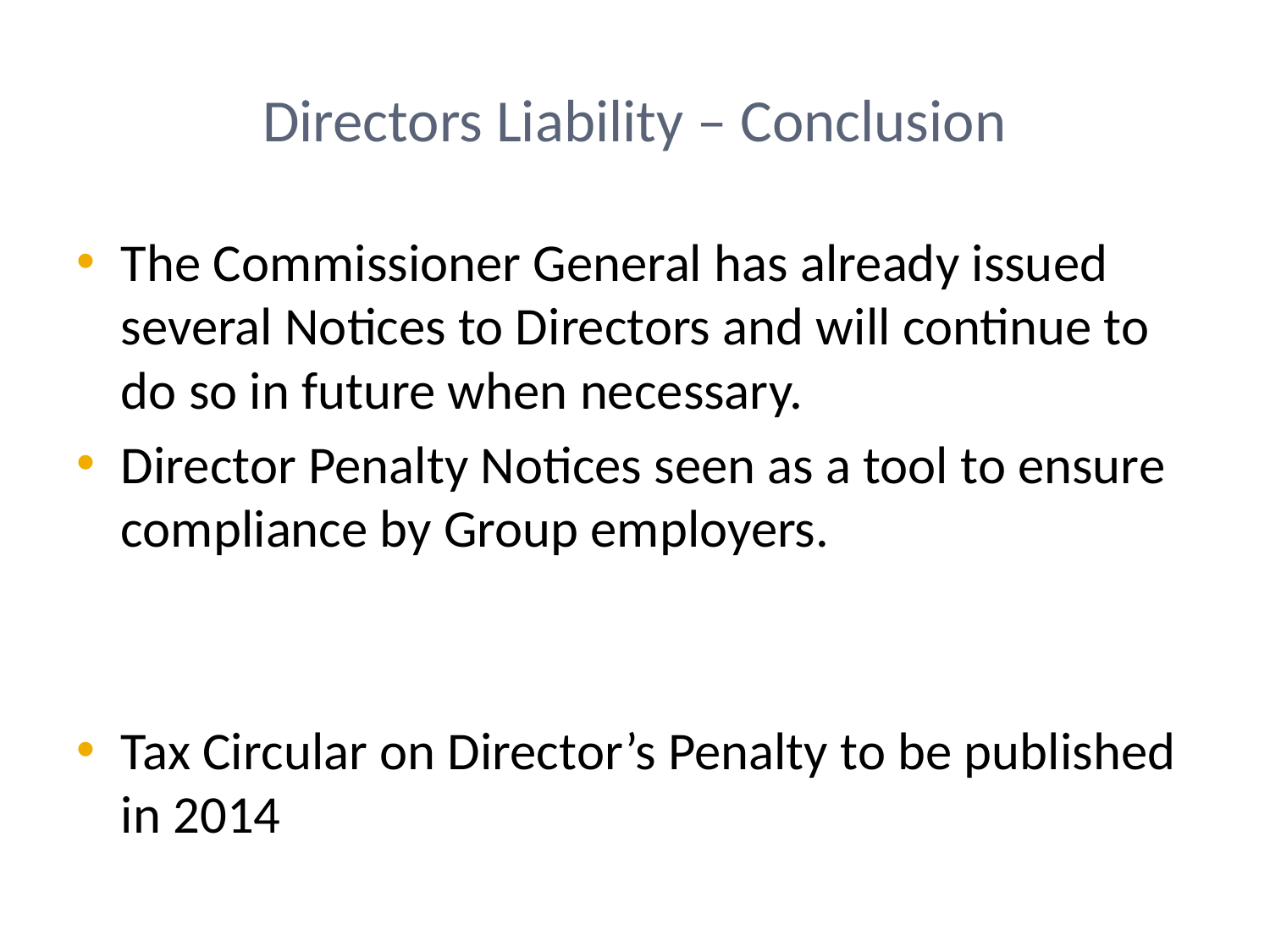

# Directors Liability – Conclusion
The Commissioner General has already issued several Notices to Directors and will continue to do so in future when necessary.
Director Penalty Notices seen as a tool to ensure compliance by Group employers.

Tax Circular on Director’s Penalty to be published in 2014